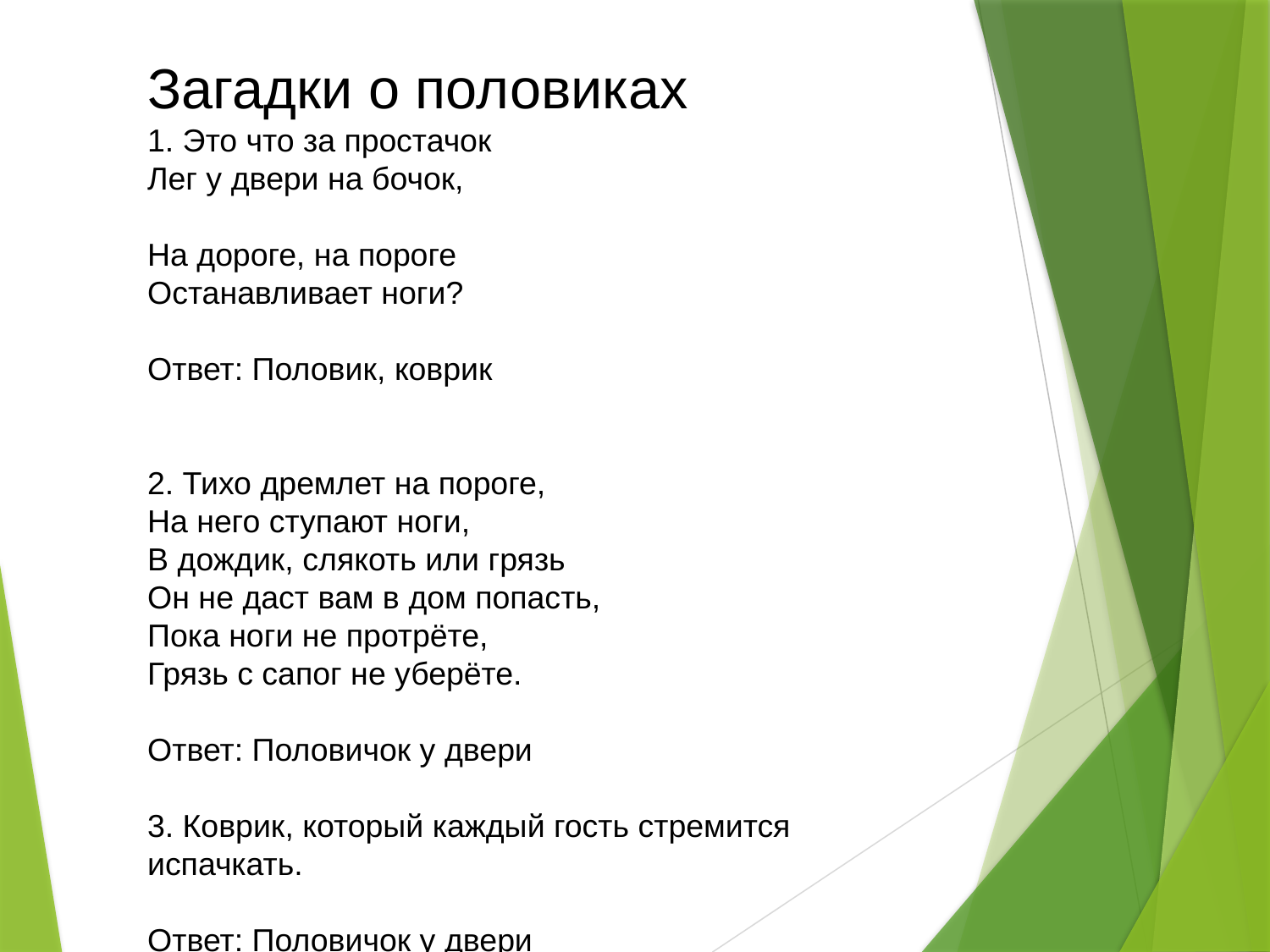

Загадки о половиках
1. Это что за простачок
Лег у двери на бочок,
На дороге, на пороге
Останавливает ноги?

Ответ: Половик, коврик

2. Тихо дремлет на пороге,
На него ступают ноги,
В дождик, слякоть или грязь
Он не даст вам в дом попасть,
Пока ноги не протрёте,
Грязь с сапог не уберёте.

Ответ: Половичок у двери

3. Коврик, который каждый гость стремится испачкать.
                                                                                 Ответ: Половичок у двери